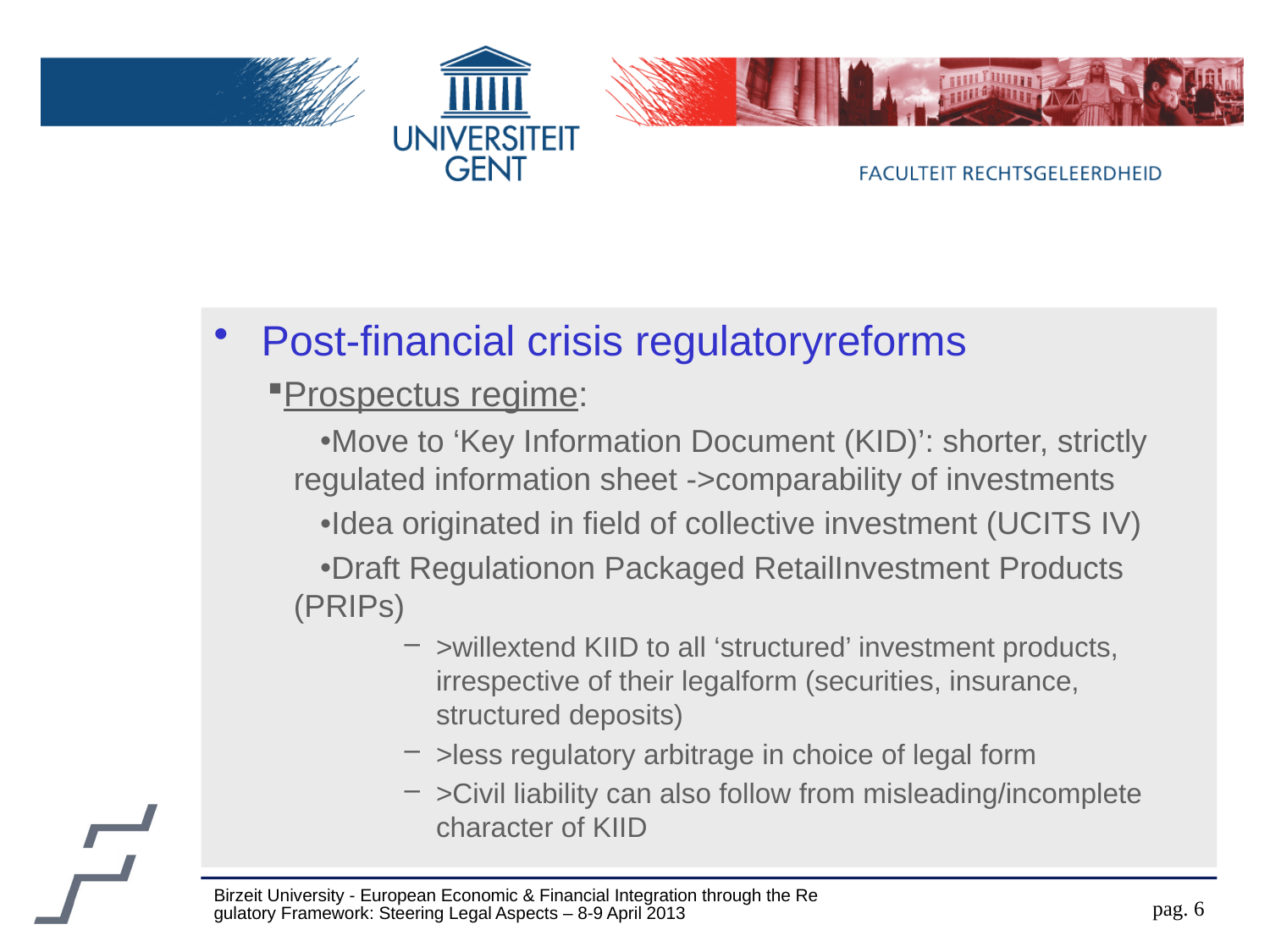

#
Post-financial crisis regulatoryreforms
Prospectus regime:
Move to ‘Key Information Document (KID)’: shorter, strictly regulated information sheet ->comparability of investments
Idea originated in field of collective investment (UCITS IV)
Draft Regulationon Packaged RetailInvestment Products (PRIPs)
>willextend KIID to all ‘structured’ investment products, irrespective of their legalform (securities, insurance, structured deposits)
>less regulatory arbitrage in choice of legal form
>Civil liability can also follow from misleading/incomplete character of KIID
Birzeit University - European Economic & Financial Integration through the Regulatory Framework: Steering Legal Aspects – 8-9 April 2013
pag. 6